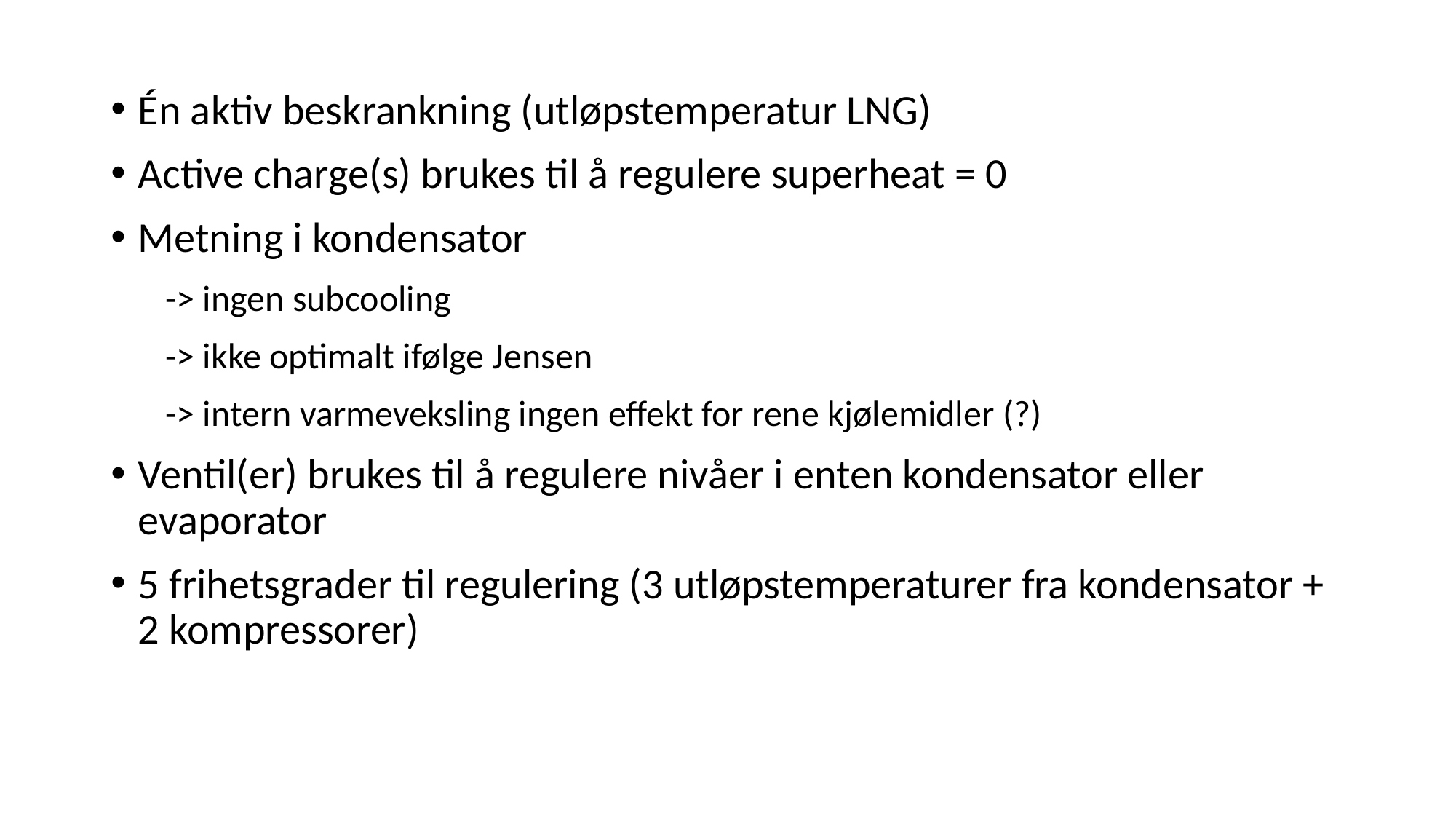

Én aktiv beskrankning (utløpstemperatur LNG)
Active charge(s) brukes til å regulere superheat = 0
Metning i kondensator
-> ingen subcooling
-> ikke optimalt ifølge Jensen
-> intern varmeveksling ingen effekt for rene kjølemidler (?)
Ventil(er) brukes til å regulere nivåer i enten kondensator eller evaporator
5 frihetsgrader til regulering (3 utløpstemperaturer fra kondensator + 2 kompressorer)